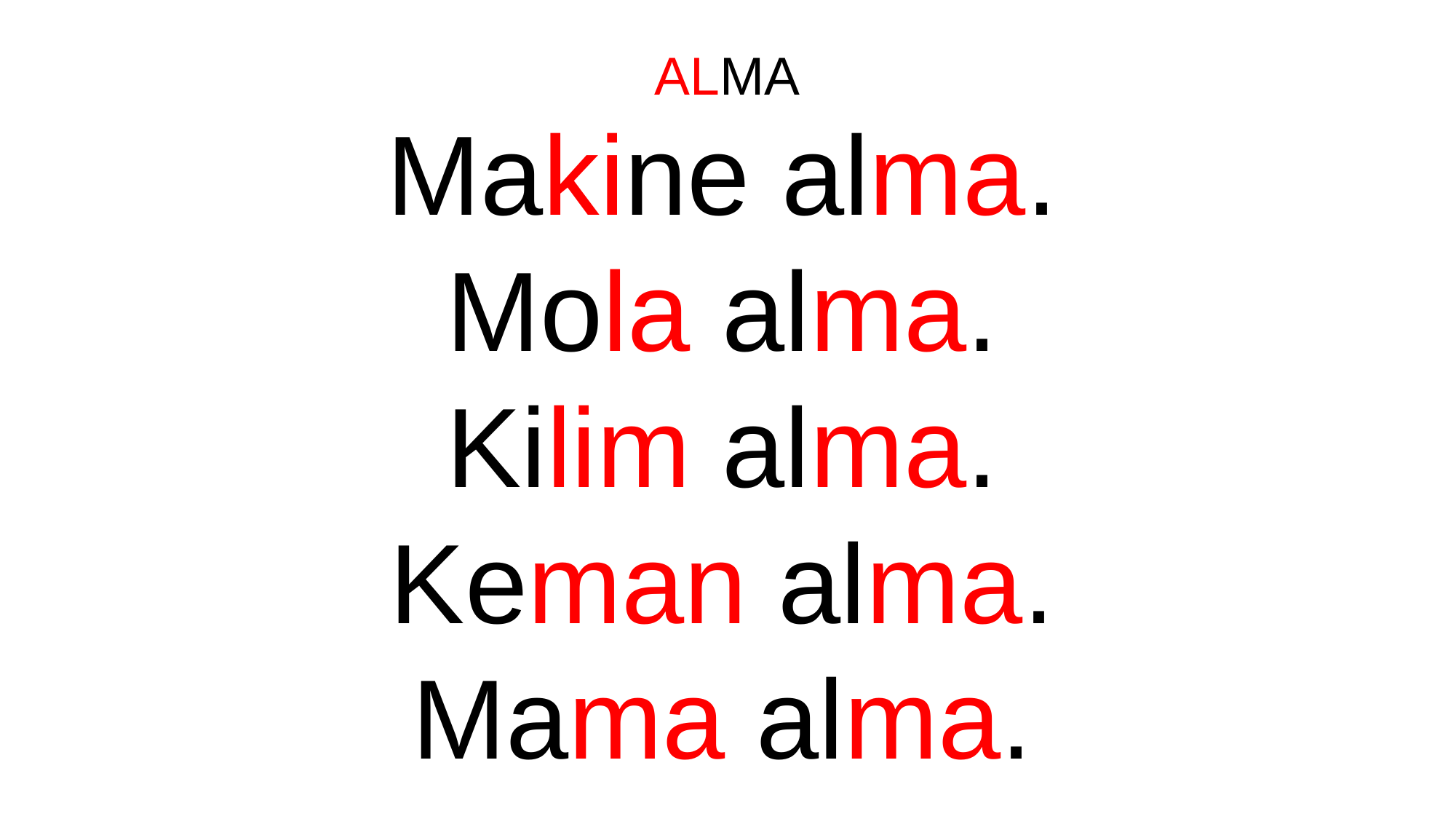

# ALMA
Makine alma.
Mola alma.
Kilim alma.
Keman alma.
Mama alma.